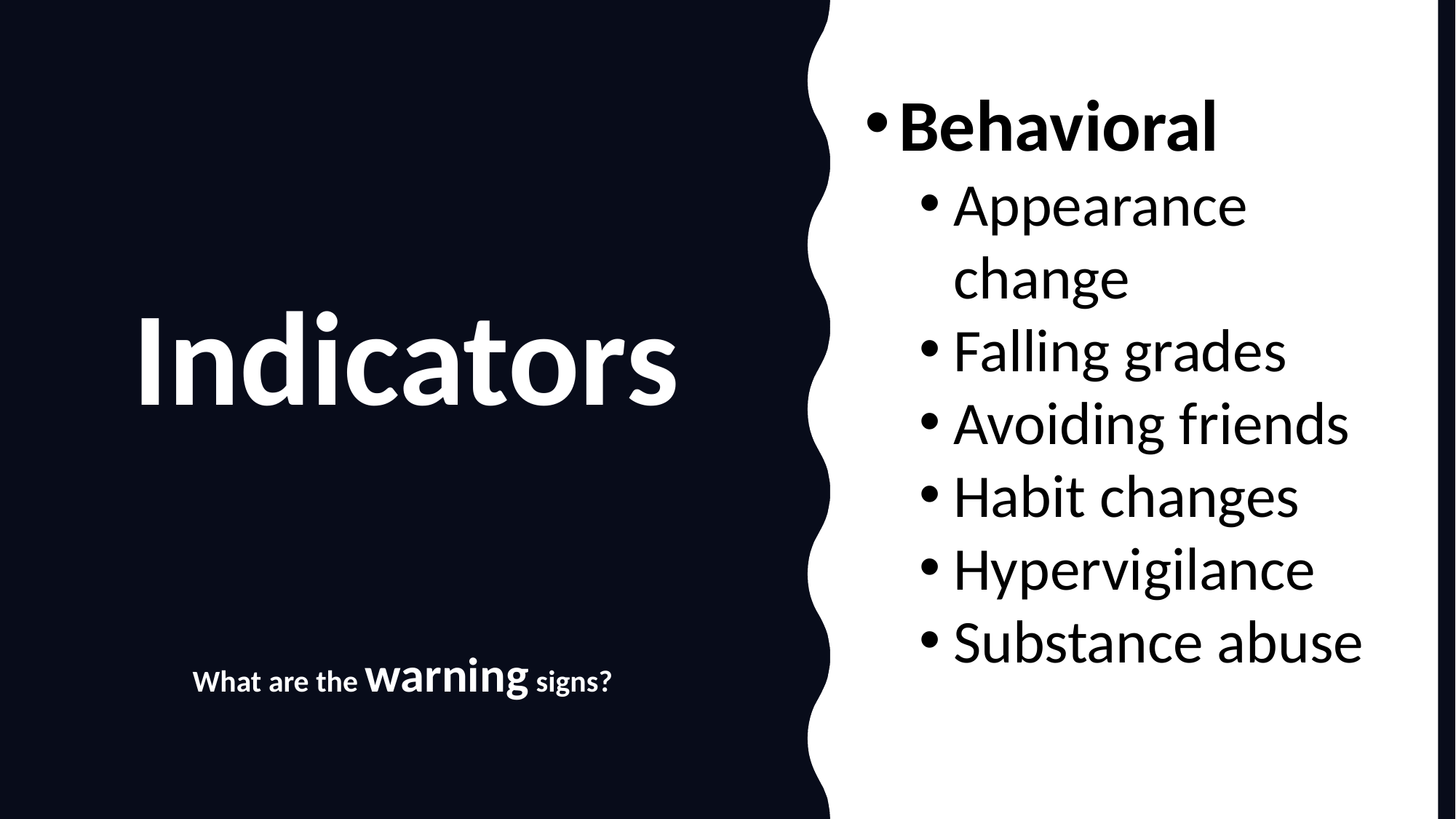

Behavioral
Appearance change
Falling grades
Avoiding friends
Habit changes
Hypervigilance
Substance abuse

# Indicators
What are the warning signs?
This Photo by Unknown Author is licensed under CC BY-SA-NC
This Photo by Unknown Author is licensed under CC BY-SA-NC